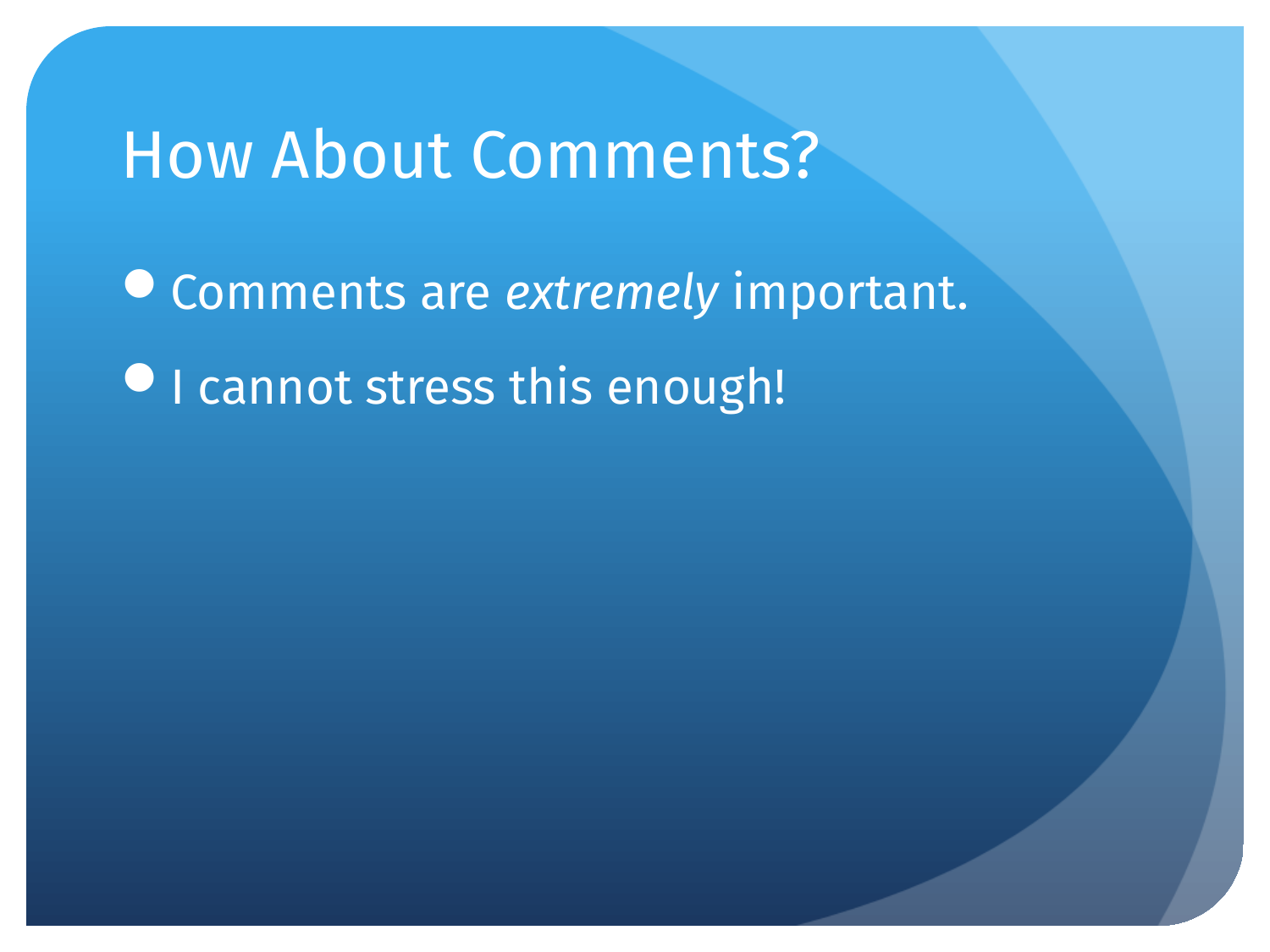

# How About Comments?
Comments are extremely important.
I cannot stress this enough!